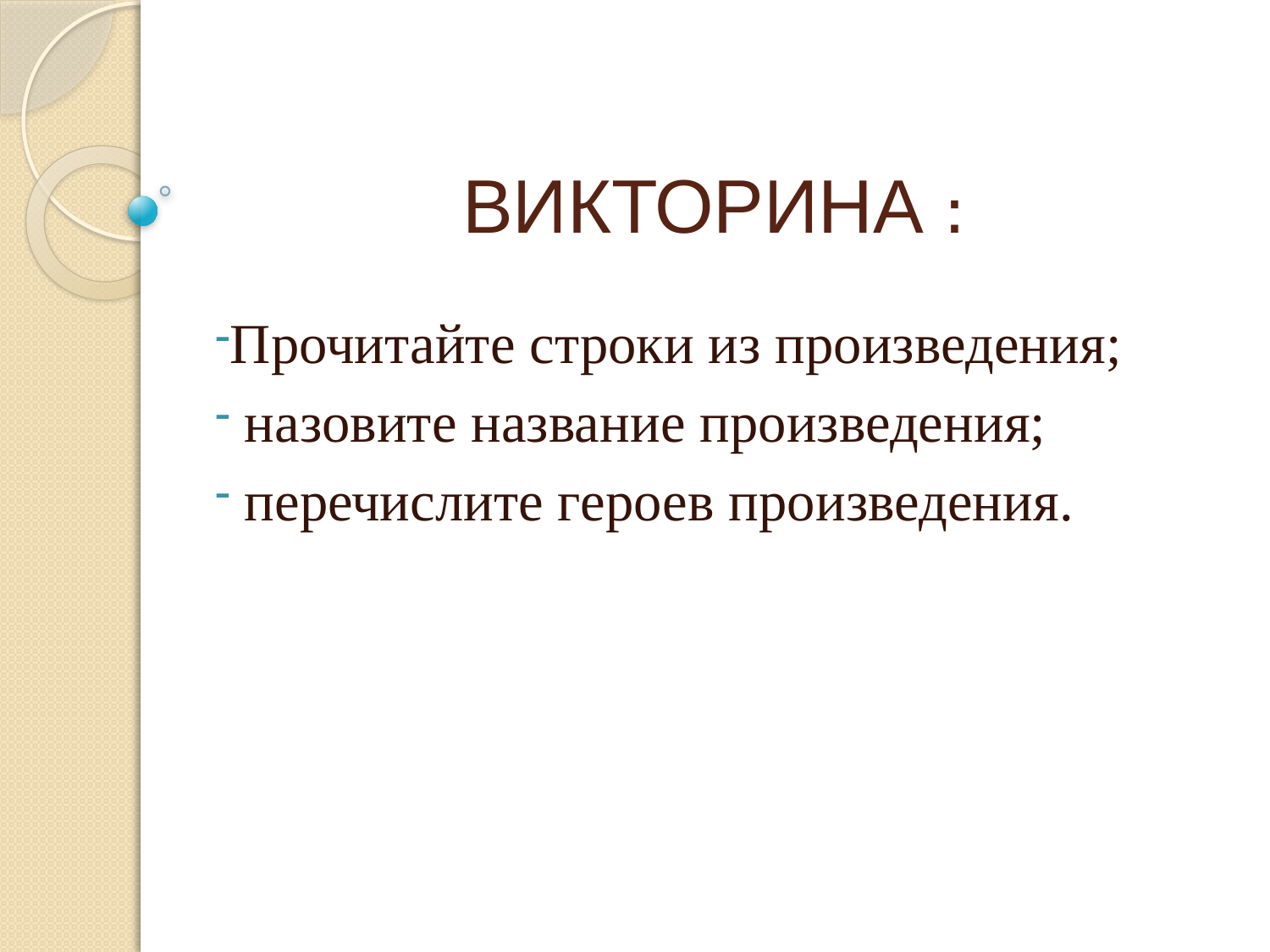

# ВИКТОРИНА :
Прочитайте строки из произведения;
 назовите название произведения;
 перечислите героев произведения.